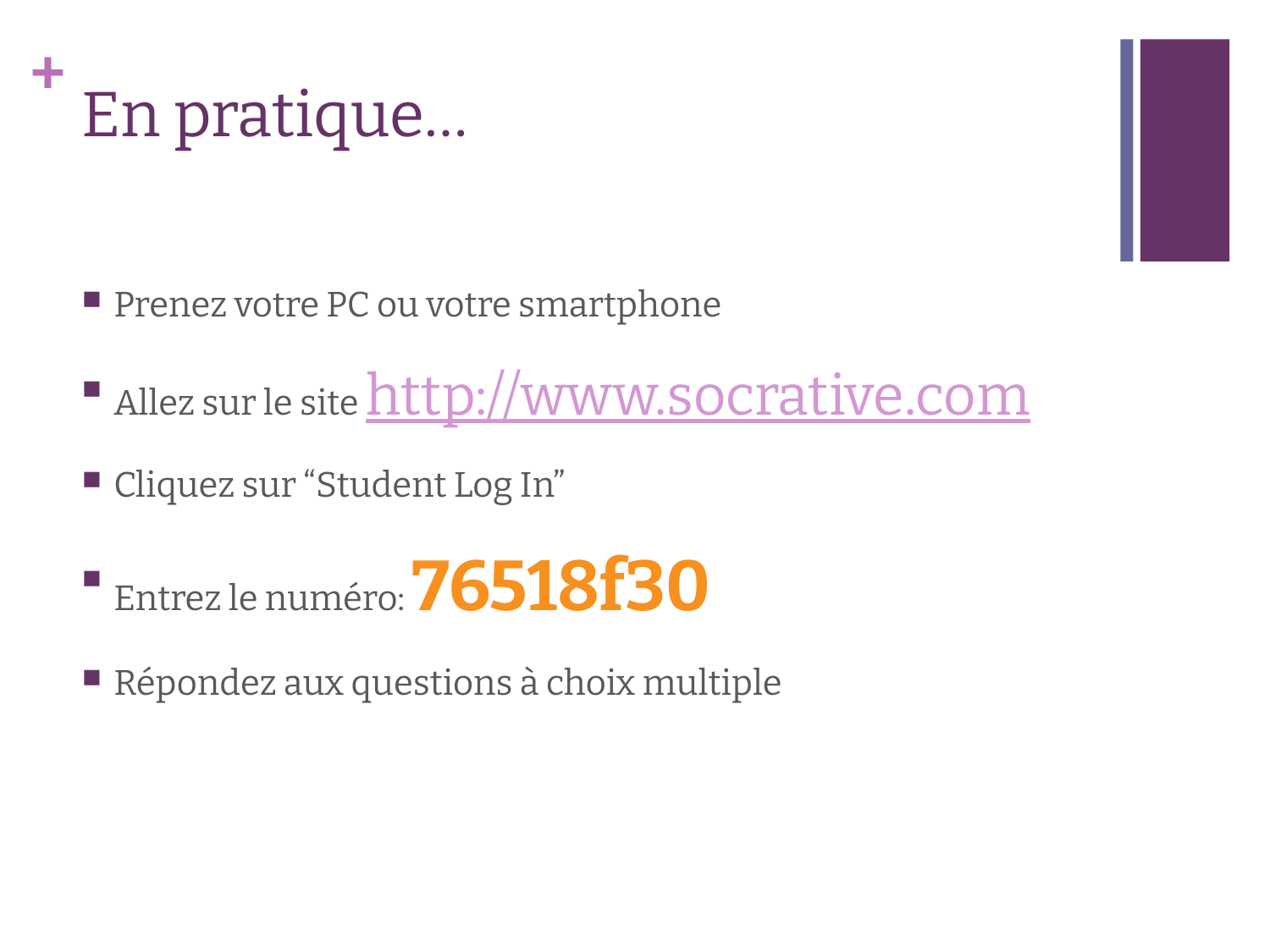

# En pratique…
Prenez votre PC ou votre smartphone
Allez sur le site http://www.socrative.com
Cliquez sur “Student Log In”
Entrez le numéro: 76518f30
Répondez aux questions à choix multiple